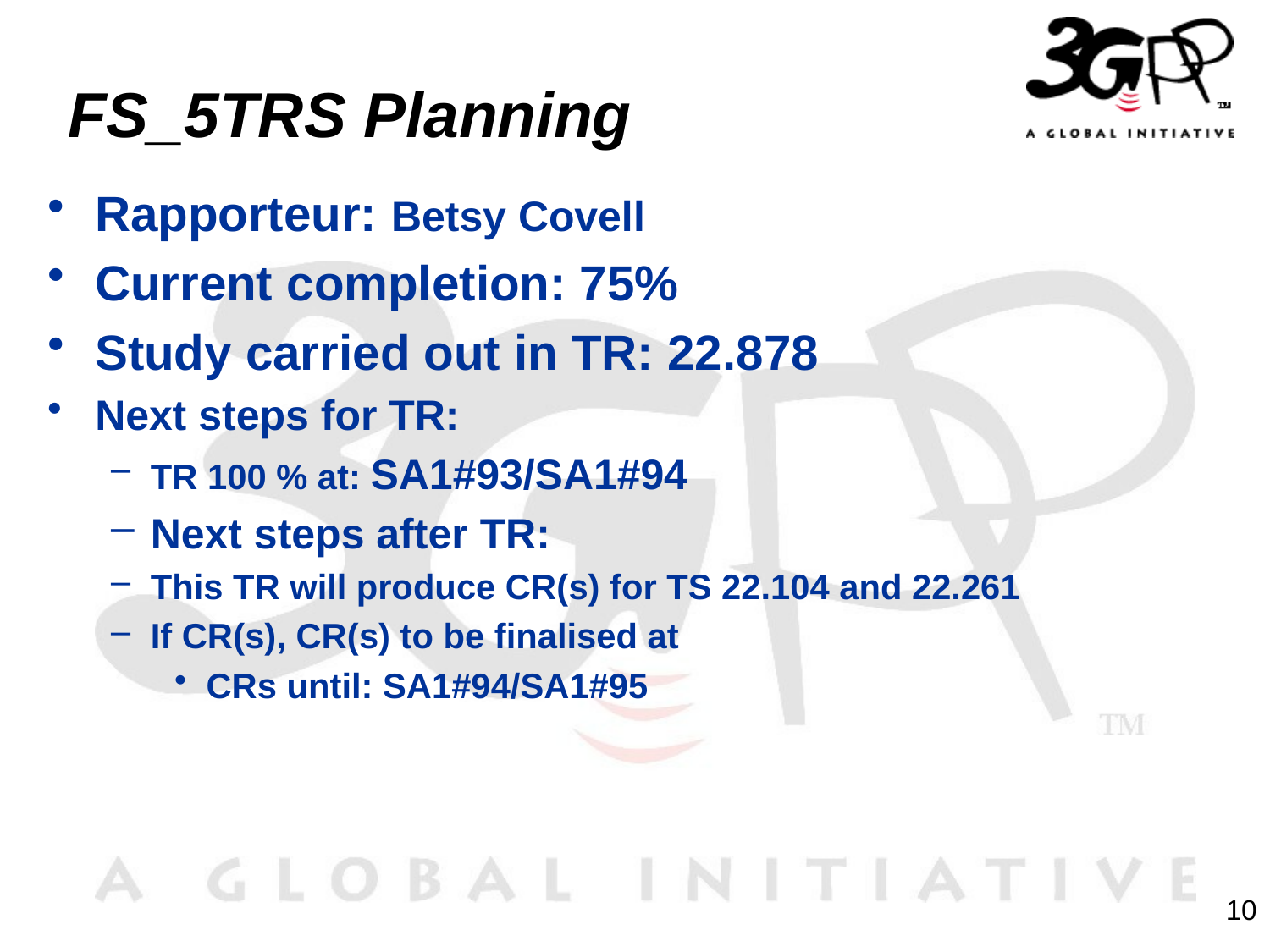

# FS_5TRS Planning
Rapporteur: Betsy Covell
Current completion: 75%
Study carried out in TR: 22.878
Next steps for TR:
TR 100 % at: SA1#93/SA1#94
Next steps after TR:
This TR will produce CR(s) for TS 22.104 and 22.261
If CR(s), CR(s) to be finalised at
CRs until: SA1#94/SA1#95

10